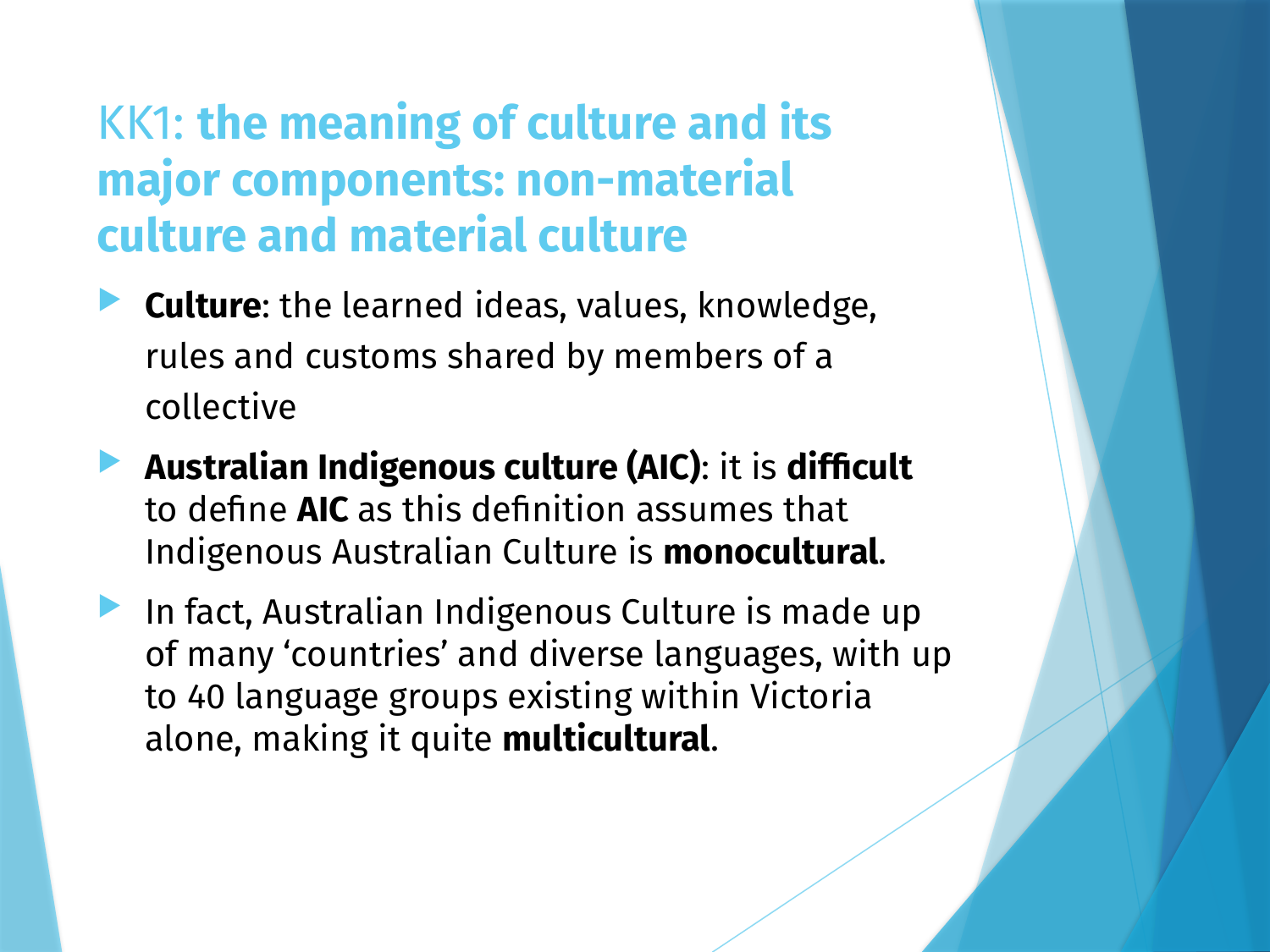

# KK1: the meaning of culture and its major components: non-material culture and material culture
Culture: the learned ideas, values, knowledge, rules and customs shared by members of a collective
Australian Indigenous culture (AIC): it is difficult to define AIC as this definition assumes that Indigenous Australian Culture is monocultural.
In fact, Australian Indigenous Culture is made up of many ‘countries’ and diverse languages, with up to 40 language groups existing within Victoria alone, making it quite multicultural.